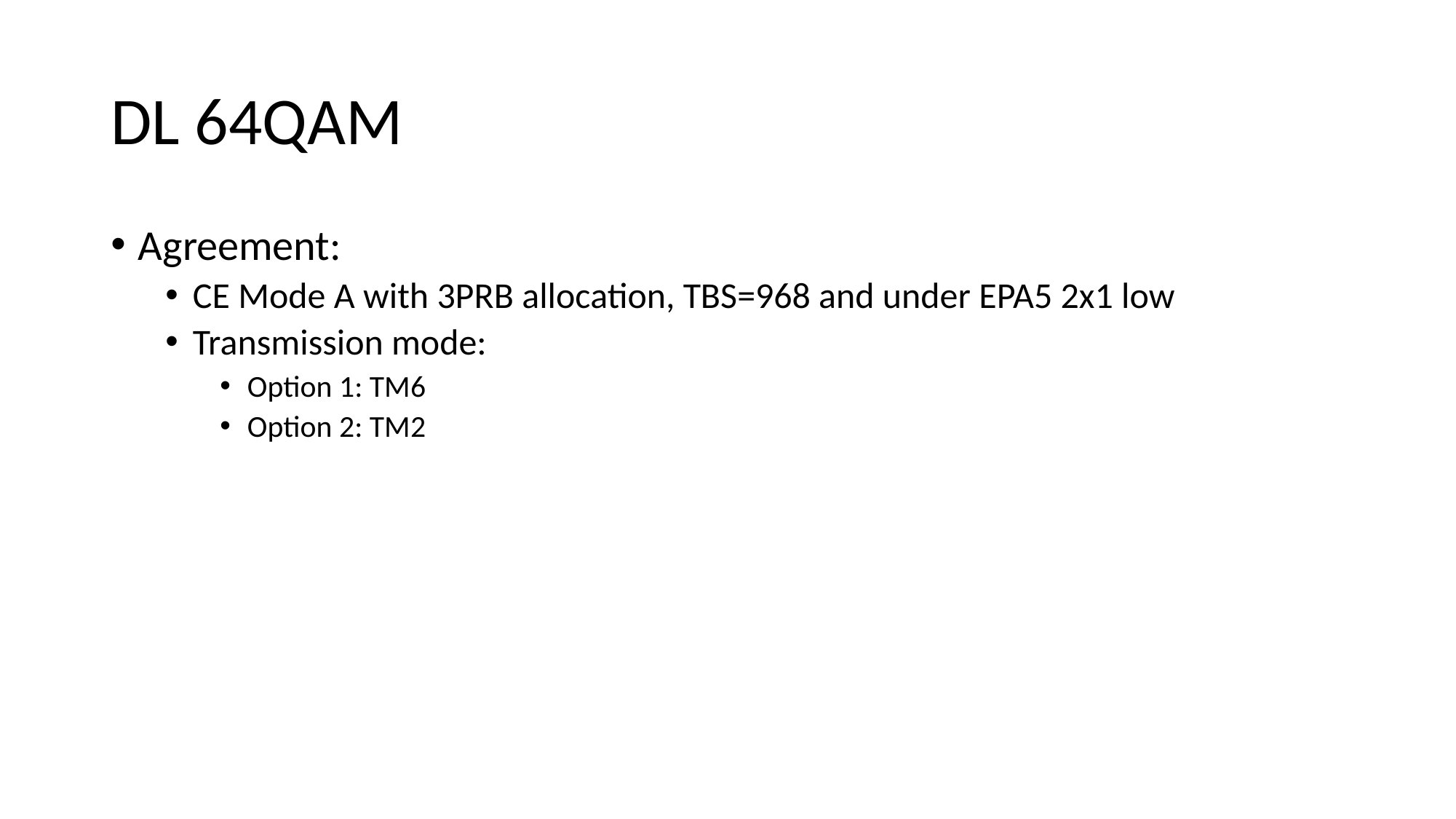

# DL 64QAM
Agreement:
CE Mode A with 3PRB allocation, TBS=968 and under EPA5 2x1 low
Transmission mode:
Option 1: TM6
Option 2: TM2